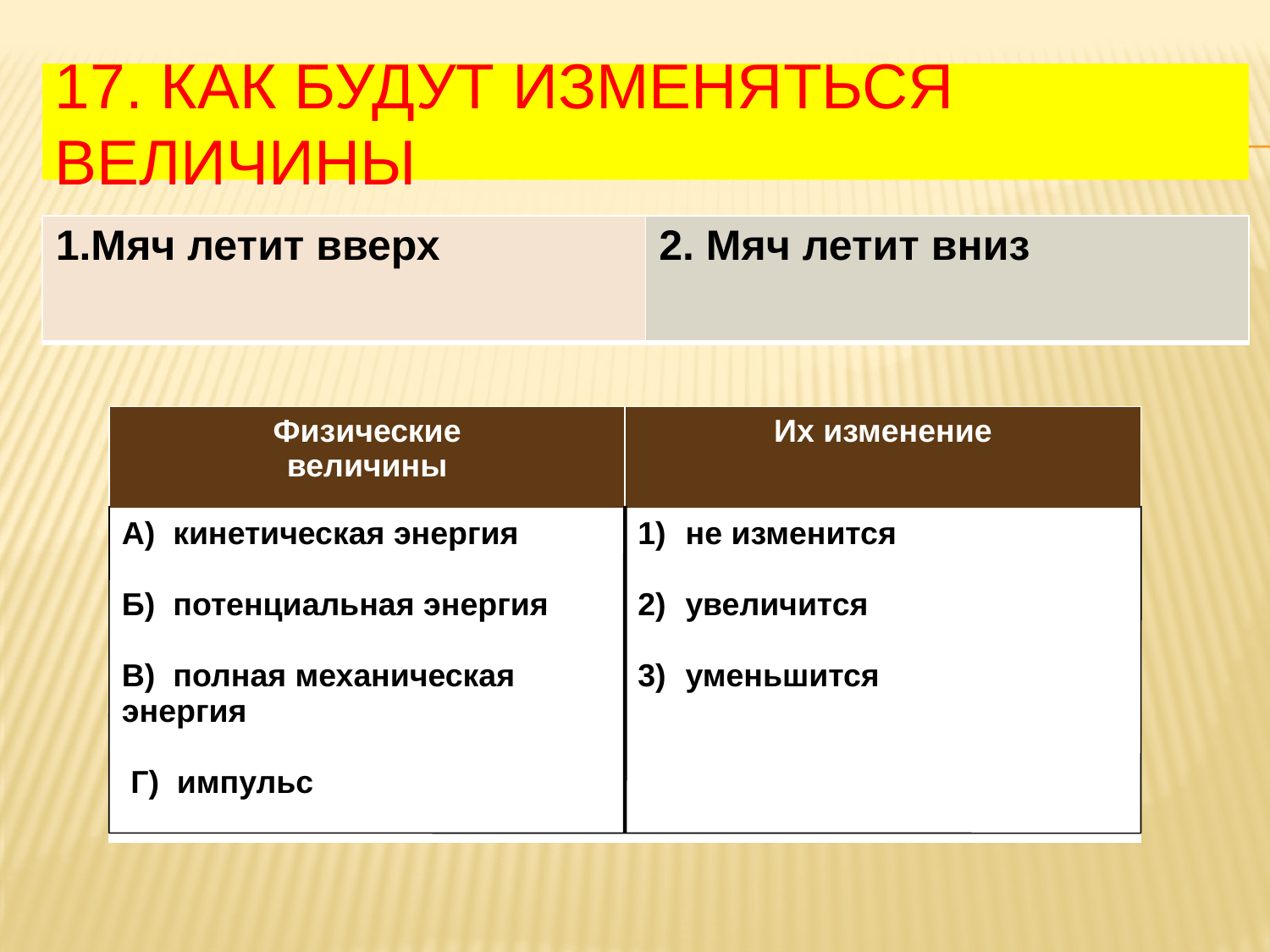

# 17. Как будут изменяться величины
| 1.Мяч летит вверх | 2. Мяч летит вниз |
| --- | --- |
| Физические величины | Их изменение |
| --- | --- |
| А) кинетическая энергия Б) потенциальная энергия В) полная механическая энергия Г) импульс | не изменится увеличится уменьшится |